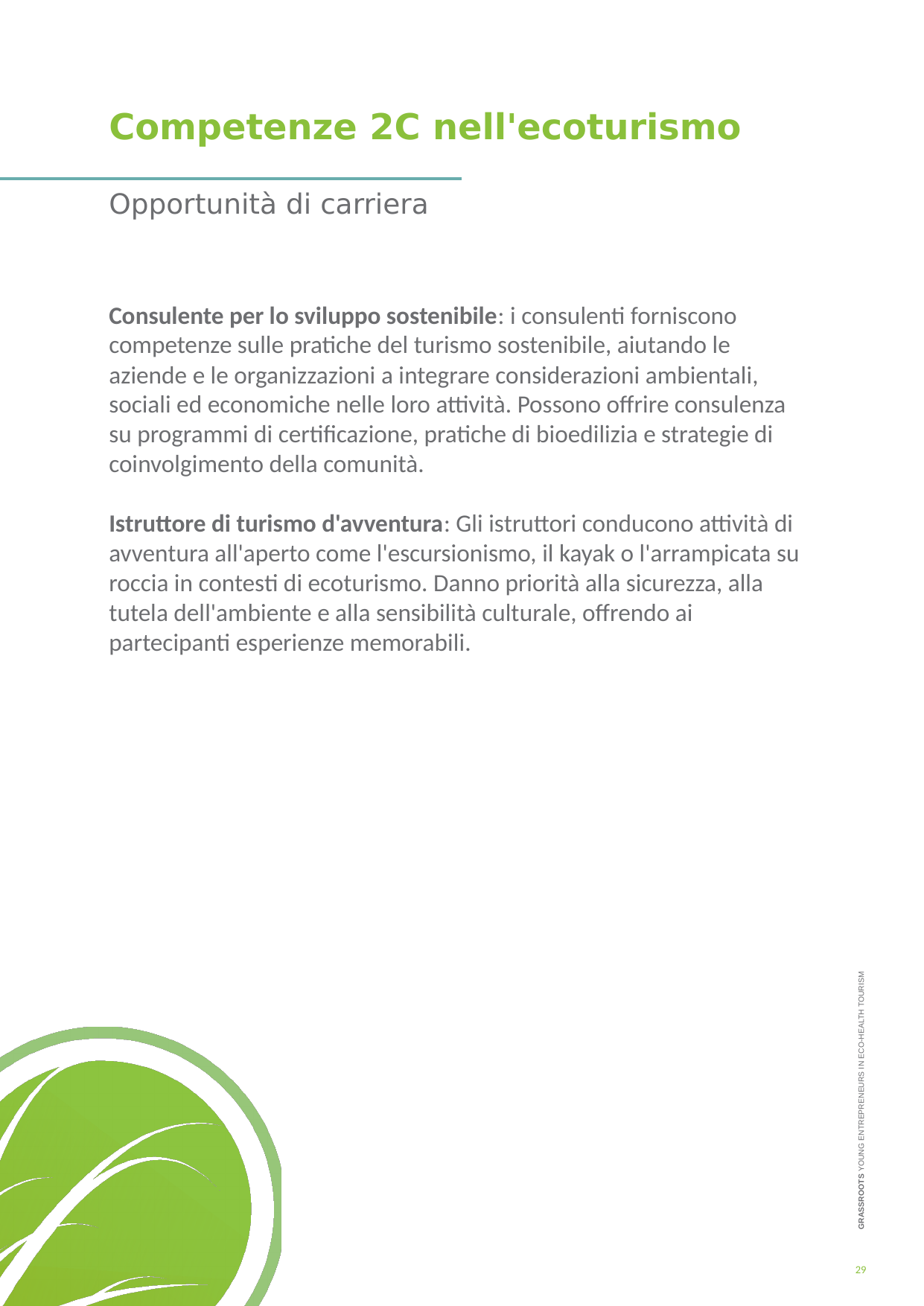

Competenze 2C nell'ecoturismo
Opportunità di carriera
Consulente per lo sviluppo sostenibile: i consulenti forniscono competenze sulle pratiche del turismo sostenibile, aiutando le aziende e le organizzazioni a integrare considerazioni ambientali, sociali ed economiche nelle loro attività. Possono offrire consulenza su programmi di certificazione, pratiche di bioedilizia e strategie di coinvolgimento della comunità.

Istruttore di turismo d'avventura: Gli istruttori conducono attività di avventura all'aperto come l'escursionismo, il kayak o l'arrampicata su roccia in contesti di ecoturismo. Danno priorità alla sicurezza, alla tutela dell'ambiente e alla sensibilità culturale, offrendo ai partecipanti esperienze memorabili.

29